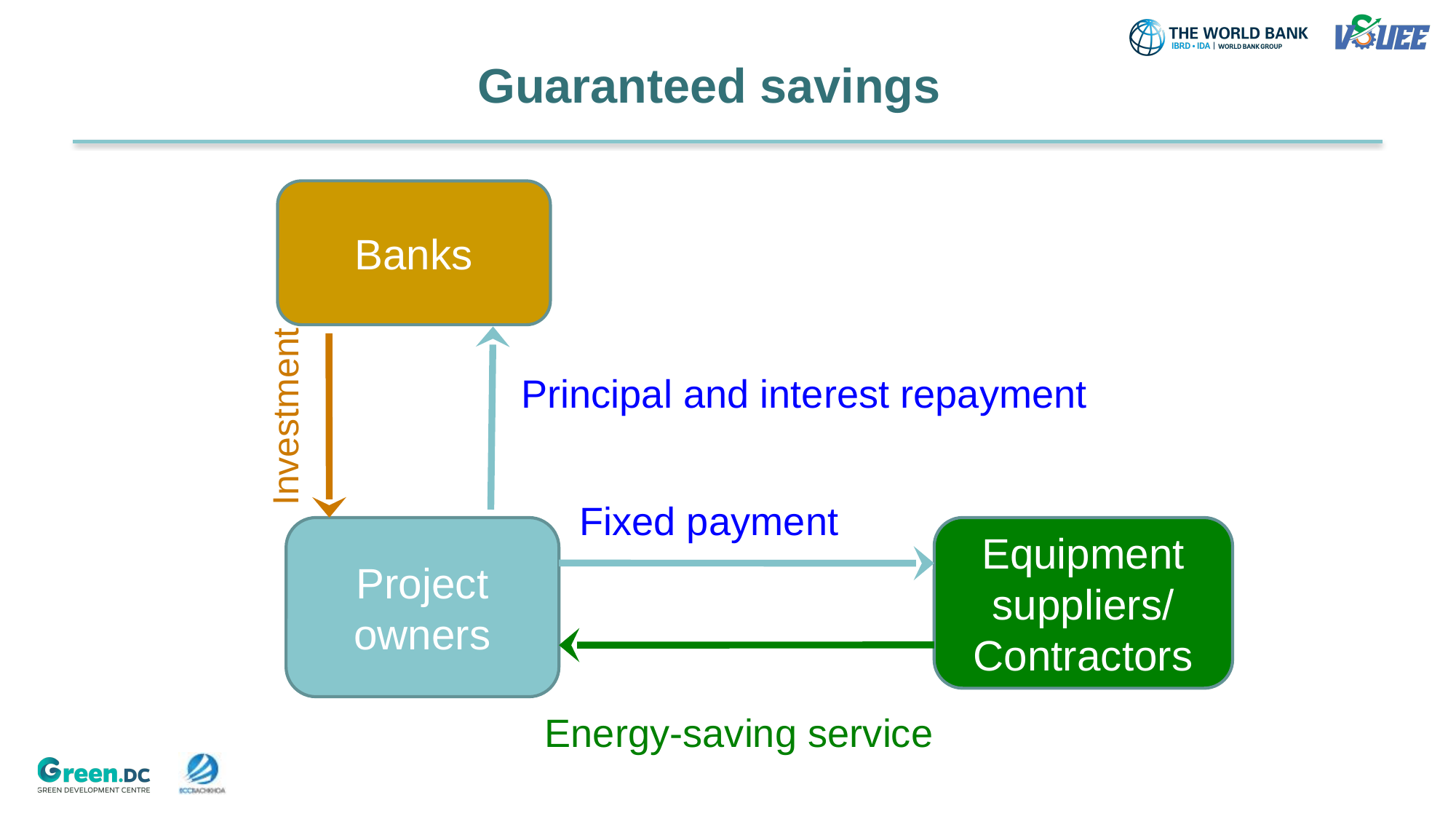

# Guaranteed savings
Banks
Principal and interest repayment
Investment
Fixed payment
Project owners
Equipment suppliers/ Contractors
Energy-saving service